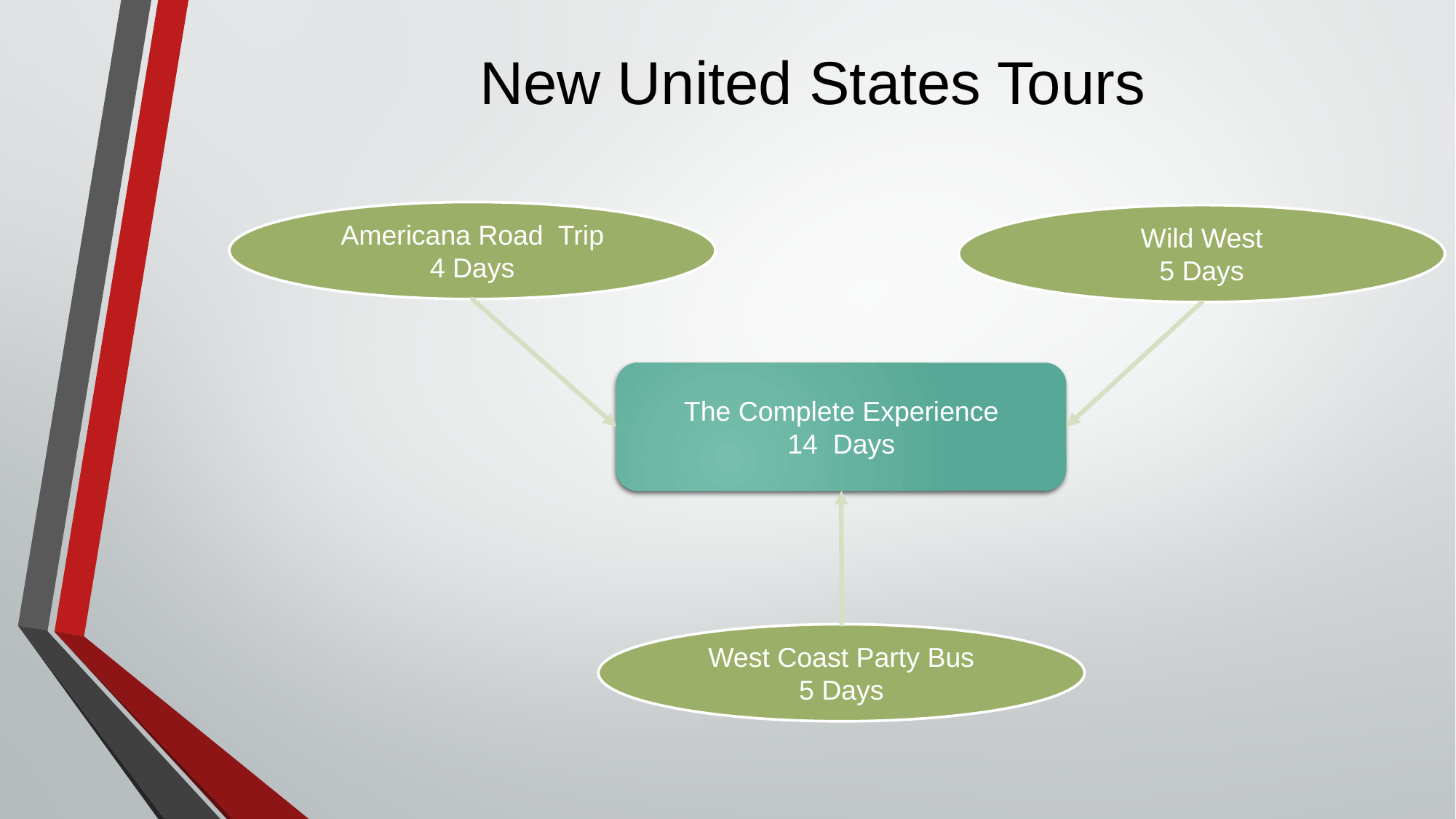

# New United States Tours
Americana Road  Trip
4 Days
Wild West
5 Days
The Complete Experience
14  Days
West Coast Party Bus
5 Days